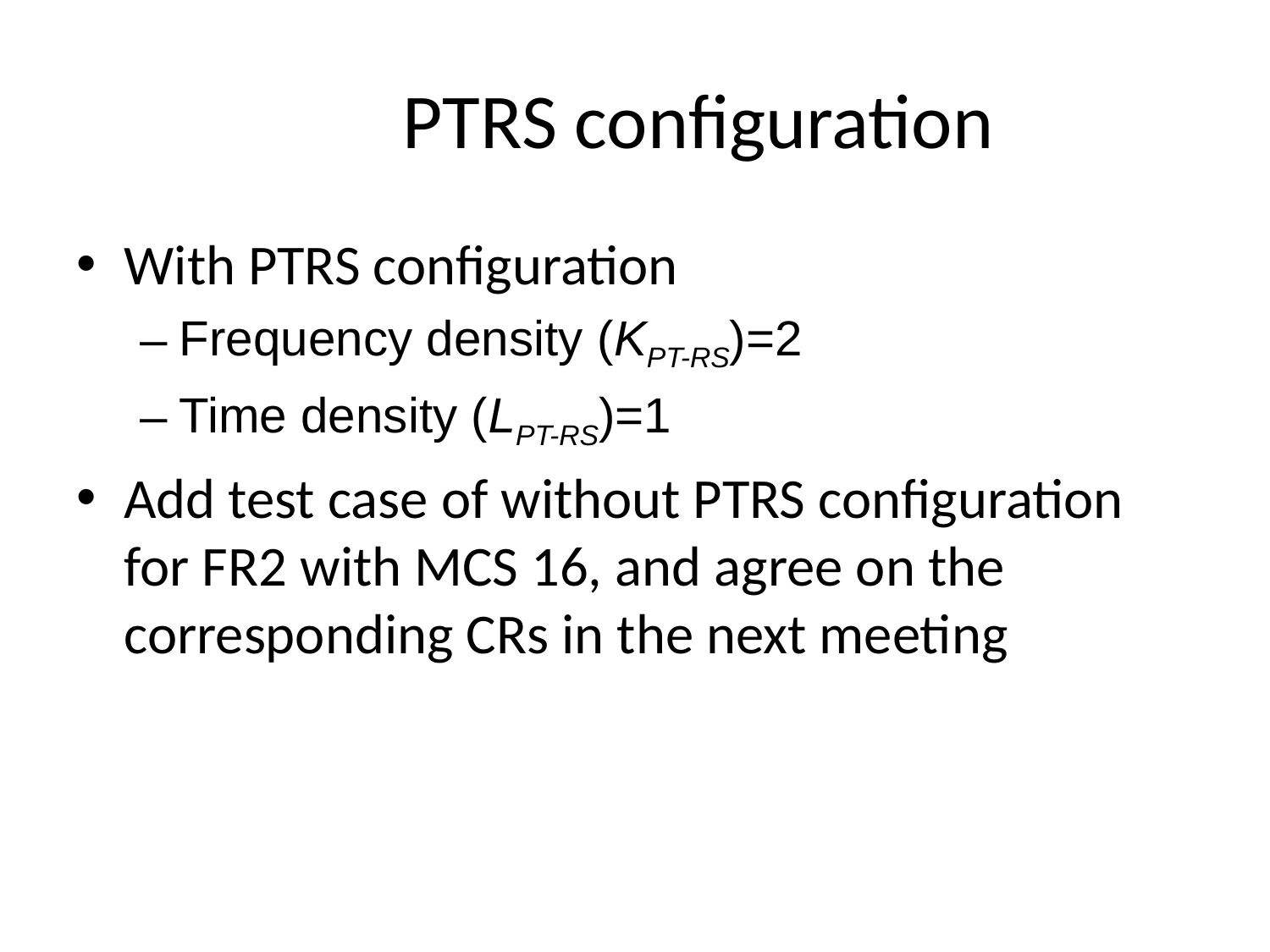

# PTRS configuration
With PTRS configuration
Frequency density (KPT-RS)=2
Time density (LPT-RS)=1
Add test case of without PTRS configuration for FR2 with MCS 16, and agree on the corresponding CRs in the next meeting